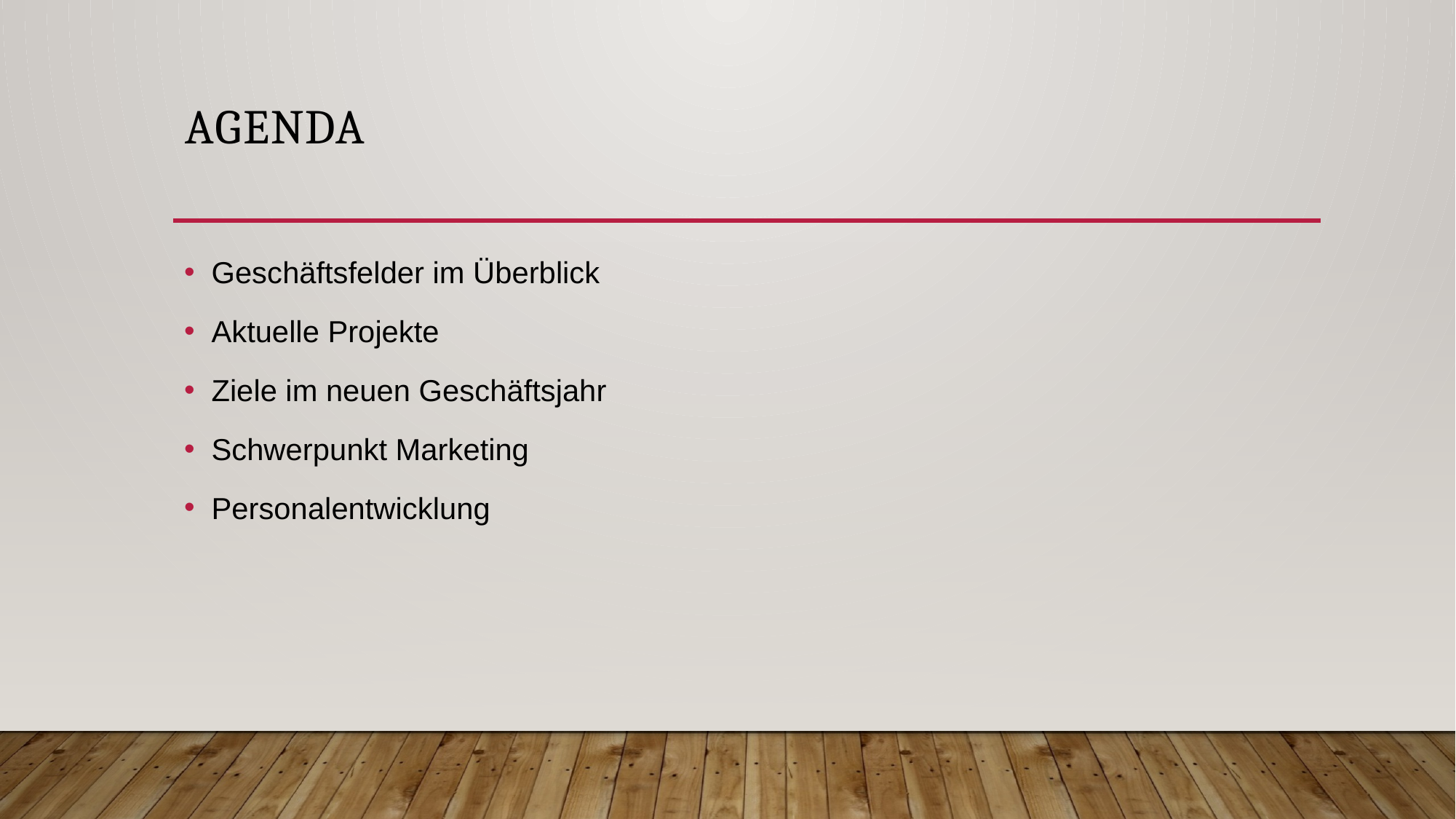

# Agenda
Geschäftsfelder im Überblick
Aktuelle Projekte
Ziele im neuen Geschäftsjahr
Schwerpunkt Marketing
Personalentwicklung